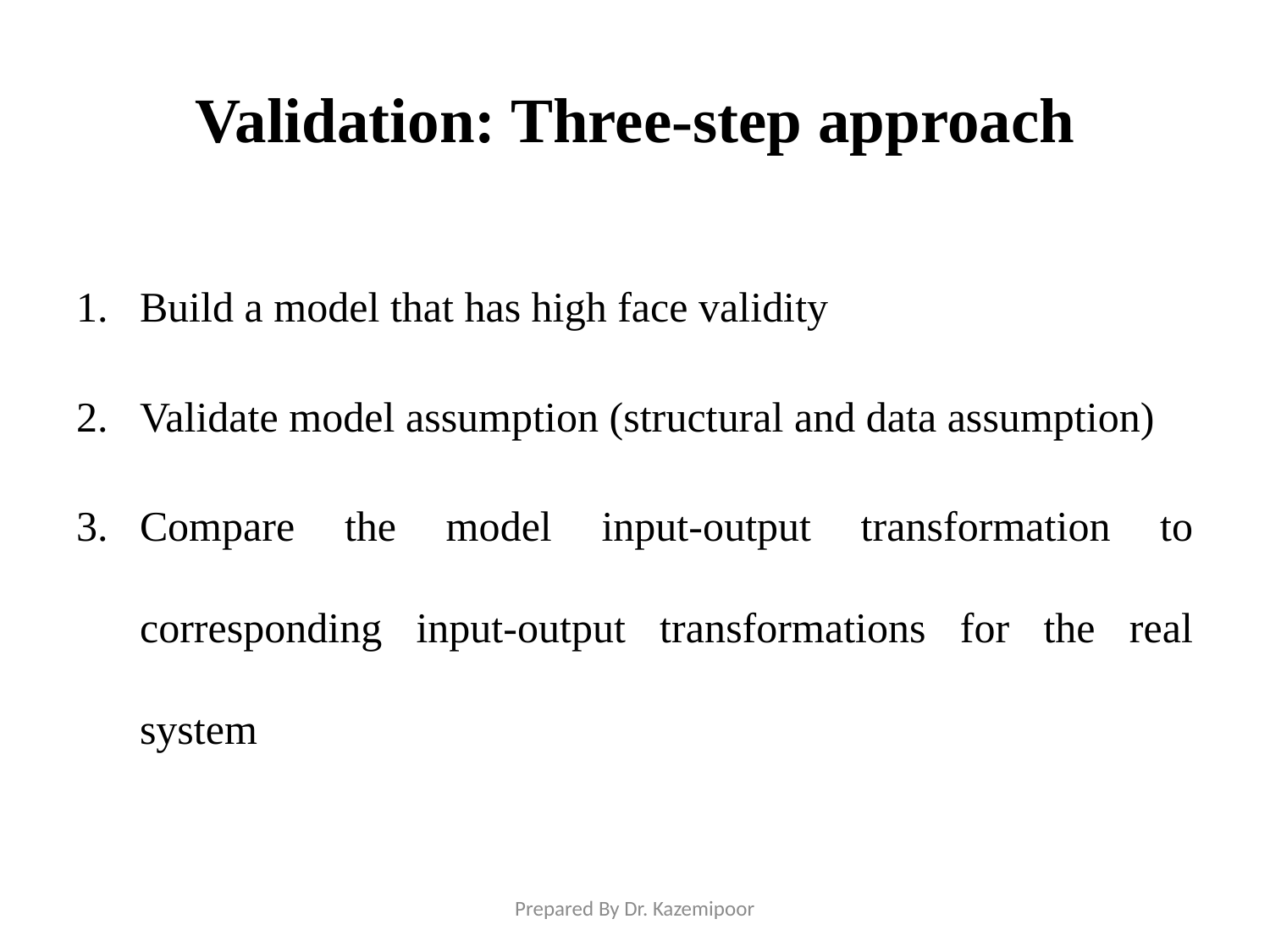

# Validation: Three-step approach
Build a model that has high face validity
Validate model assumption (structural and data assumption)
Compare the model input-output transformation to corresponding input-output transformations for the real system
Prepared By Dr. Kazemipoor